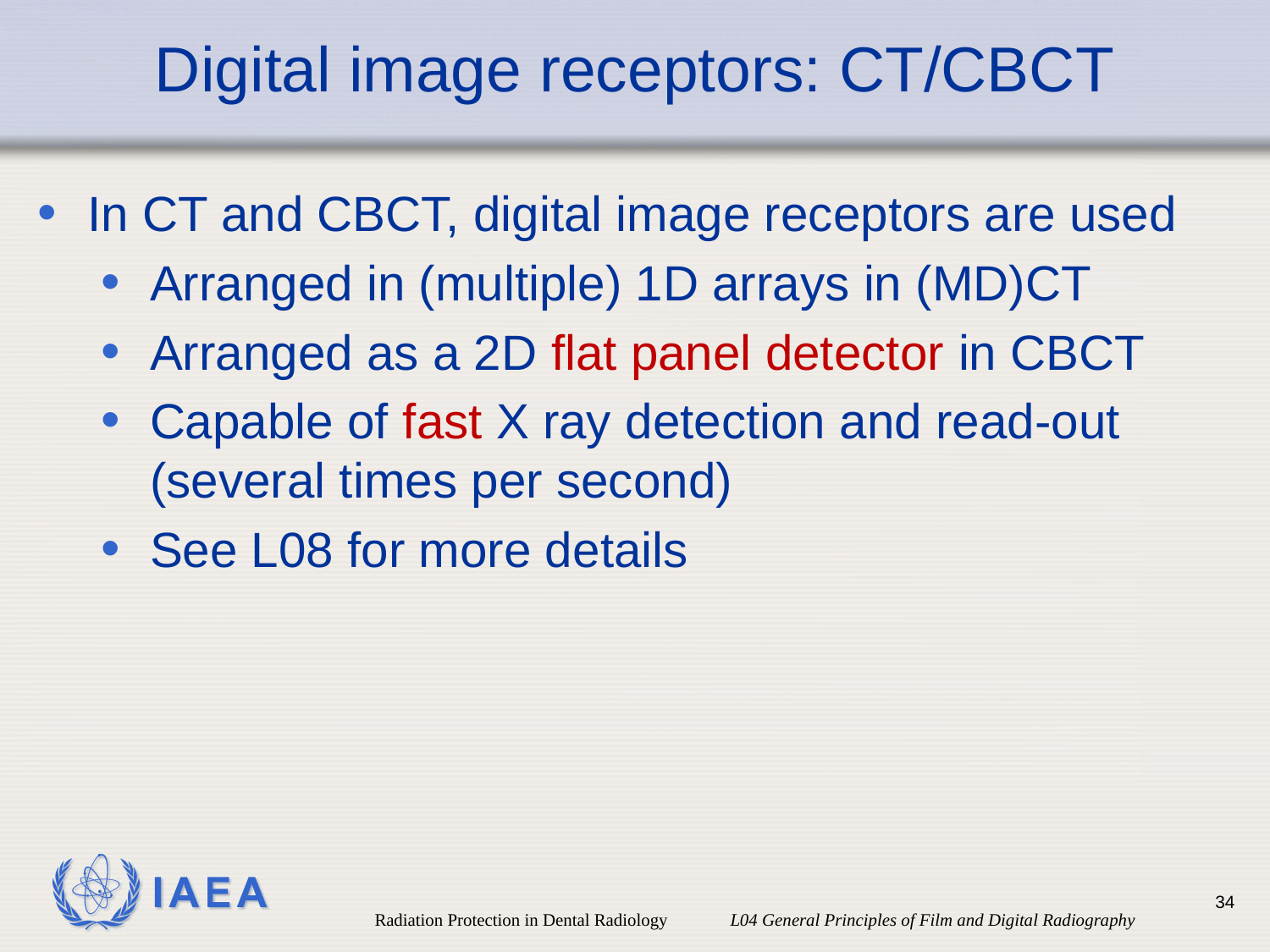

# Digital image receptors: CT/CBCT

In CT and CBCT, digital image receptors are used
Arranged in (multiple) 1D arrays in (MD)CT
Arranged as a 2D flat panel detector in CBCT
Capable of fast X ray detection and read-out (several times per second)
See L08 for more details

34
Radiation Protection in Dental Radiology              L04 General Principles of Film and Digital Radiography